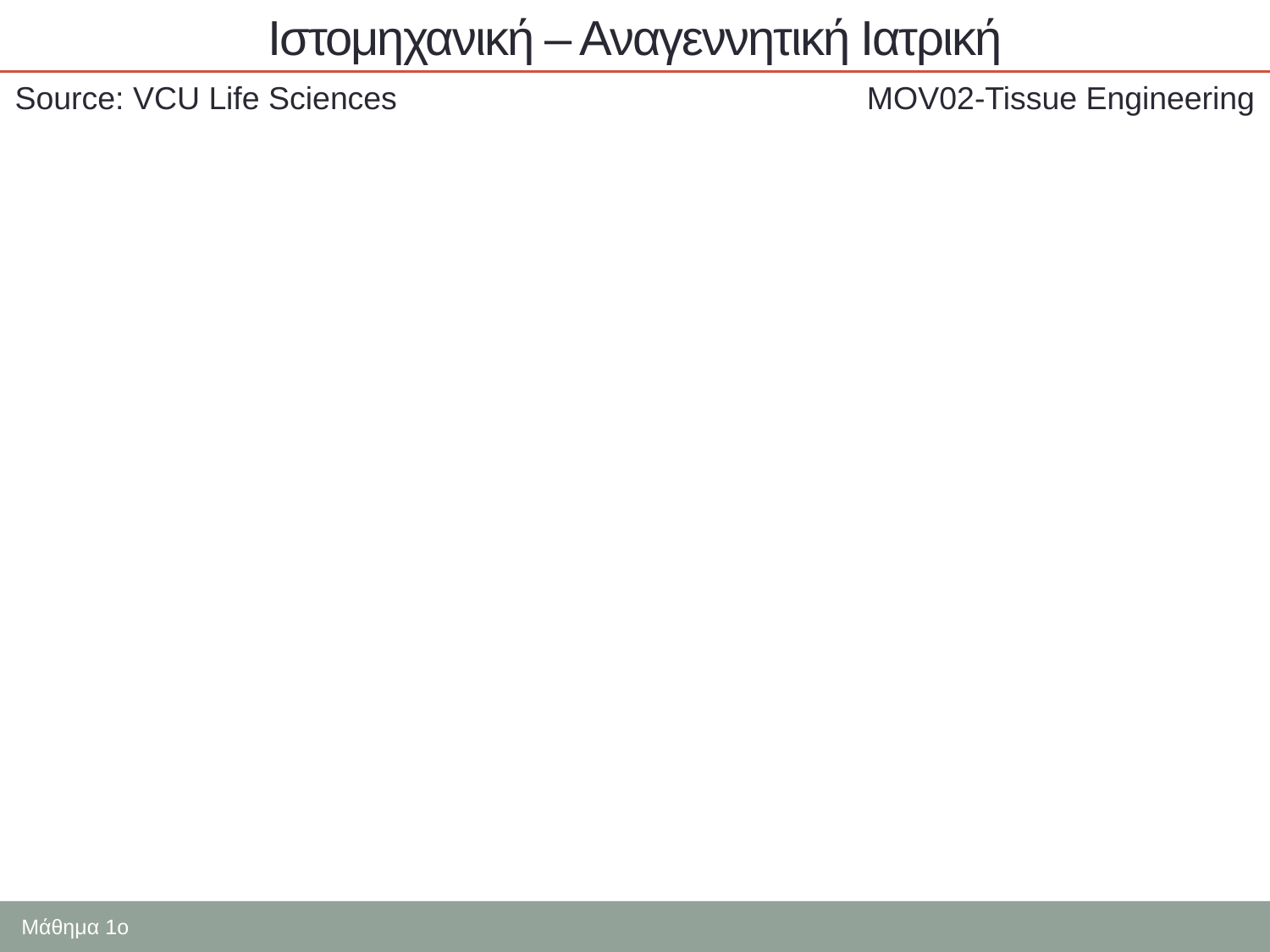

# Ιστομηχανική – Αναγεννητική Ιατρική
Source: VCU Life Sciences
MOV02-Tissue Engineering